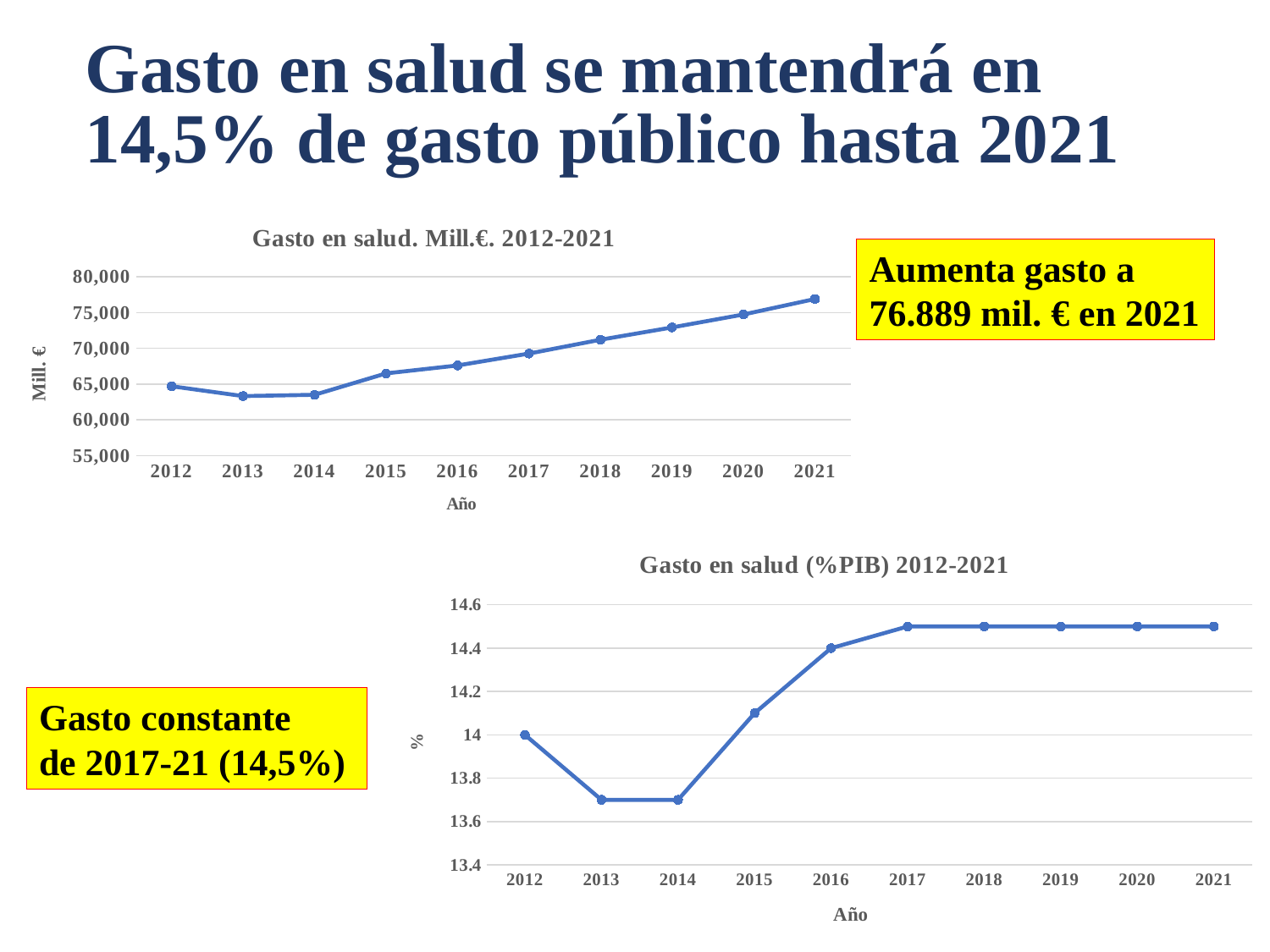

# Gasto en salud se mantendrá en 14,5% de gasto público hasta 2021

### Chart: Gasto en salud. Mill.€. 2012-2021

| Category | Mill.€ |
|---|---|
| 2012 | 64685.0 |
| 2013 | 63307.0 |
| 2014 | 63492.0 |
| 2015 | 66483.0 |
| 2016 | 67598.0 |
| 2017 | 69258.0 |
| 2018 | 71198.0 |
| 2019 | 72916.0 |
| 2020 | 74721.0 |
| 2021 | 76889.0 |
Aumenta gasto a 76.889 mil. € en 2021

### Chart: Gasto en salud (%PIB) 2012-2021

| Category |  |
|---|---|
| 2012 | 14.0 |
| 2013 | 13.7 |
| 2014 | 13.7 |
| 2015 | 14.1 |
| 2016 | 14.4 |
| 2017 | 14.5 |
| 2018 | 14.5 |
| 2019 | 14.5 |
| 2020 | 14.5 |
| 2021 | 14.5 |
Gasto constante
de 2017-21 (14,5%)